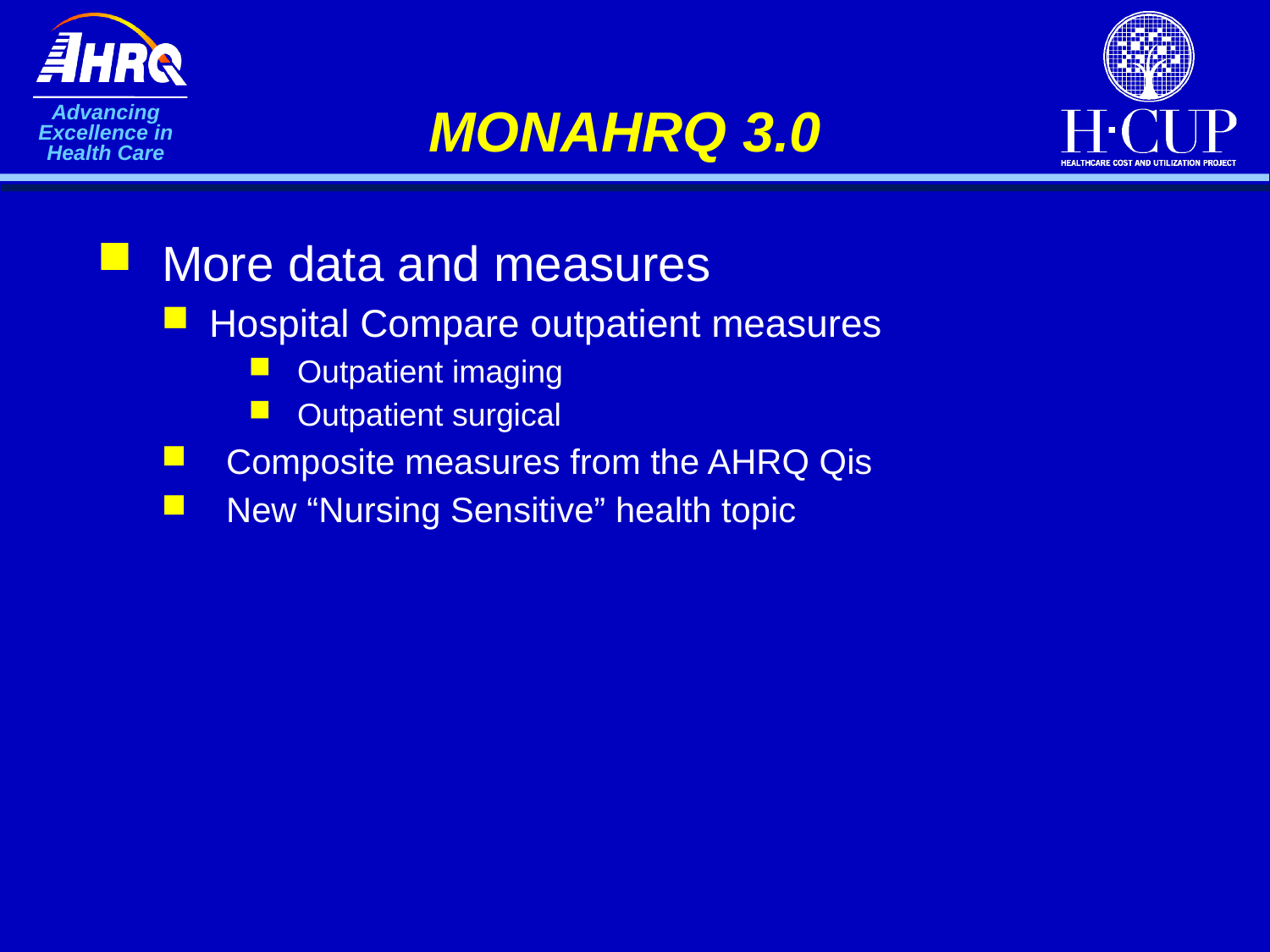

# MONAHRQ 3.0
More data and measures
Hospital Compare outpatient measures
Outpatient imaging
Outpatient surgical
Composite measures from the AHRQ Qis
New “Nursing Sensitive” health topic